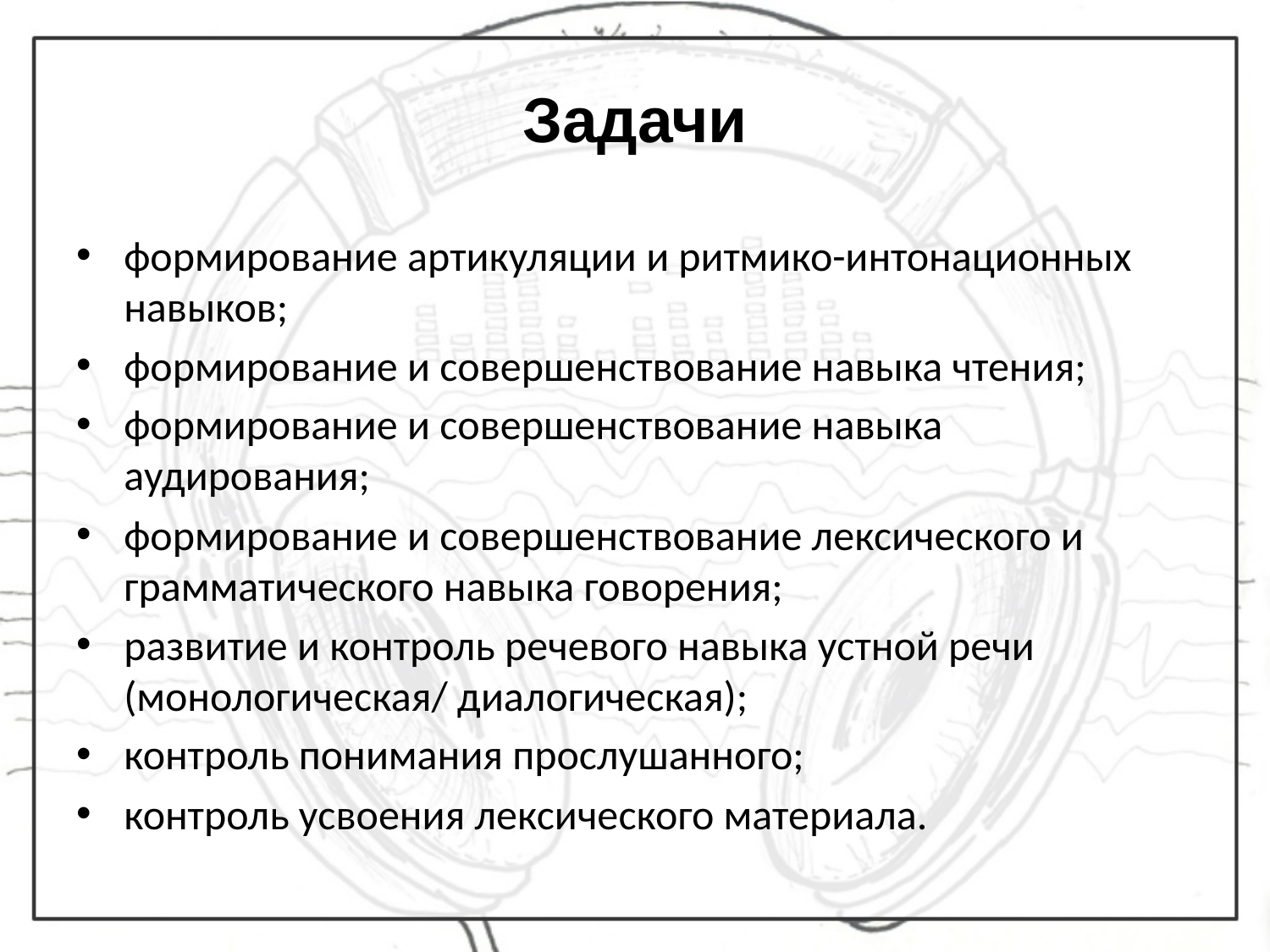

# Задачи
формирование артикуляции и ритмико-интонационных навыков;
формирование и совершенствование навыка чтения;
формирование и совершенствование навыка аудирования;
формирование и совершенствование лексического и грамматического навыка говорения;
развитие и контроль речевого навыка устной речи (монологическая/ диалогическая);
контроль понимания прослушанного;
контроль усвоения лексического материала.